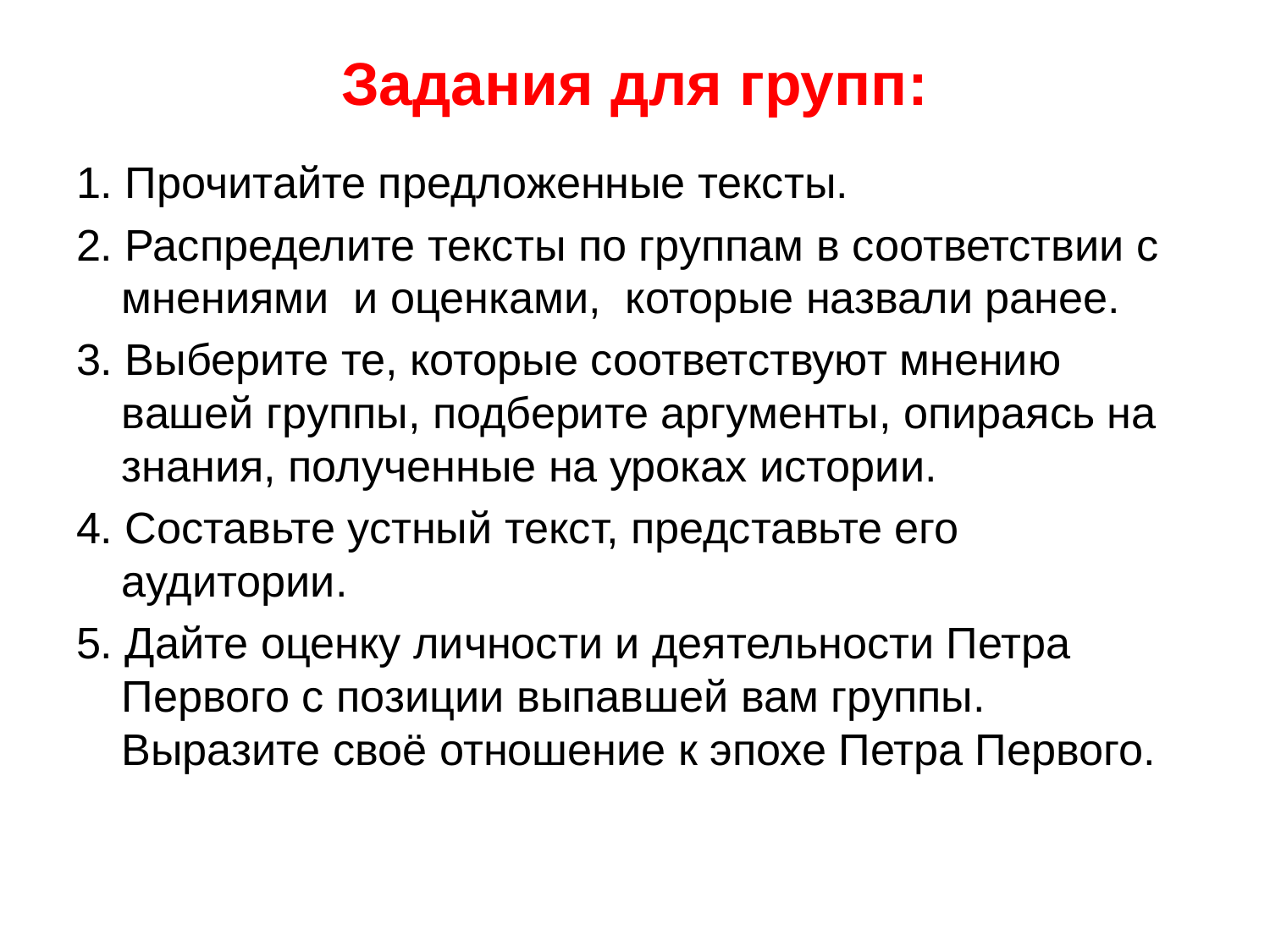

# Задания для групп:
1. Прочитайте предложенные тексты.
2. Распределите тексты по группам в соответствии с  мнениями  и оценками,  которые назвали ранее.
3. Выберите те, которые соответствуют мнению вашей группы, подберите аргументы, опираясь на знания, полученные на уроках истории.
4. Составьте устный текст, представьте его аудитории.
5. Дайте оценку личности и деятельности Петра Первого с позиции выпавшей вам группы. Выразите своё отношение к эпохе Петра Первого.